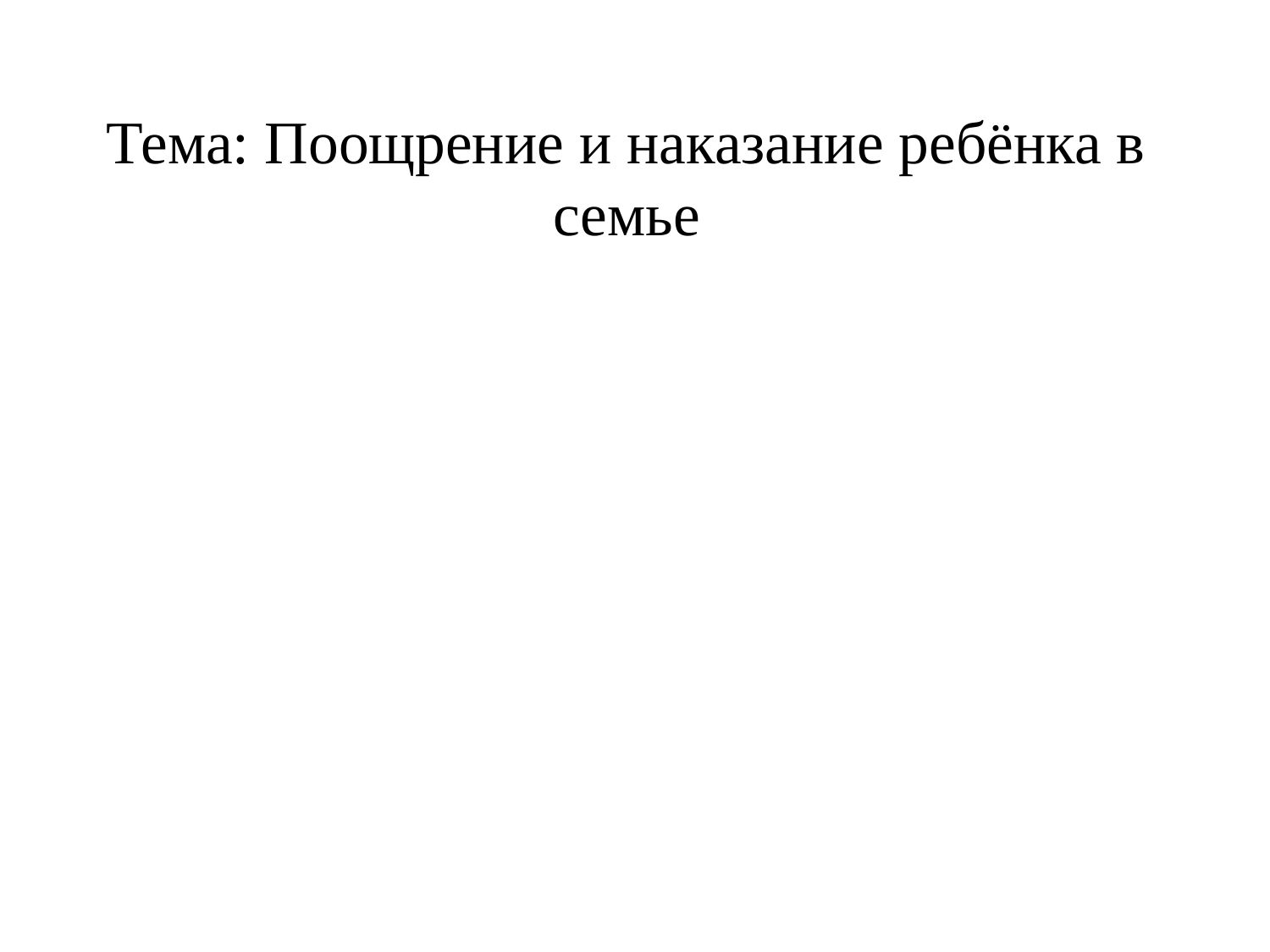

# Тема: Поощрение и наказание ребёнка в семье